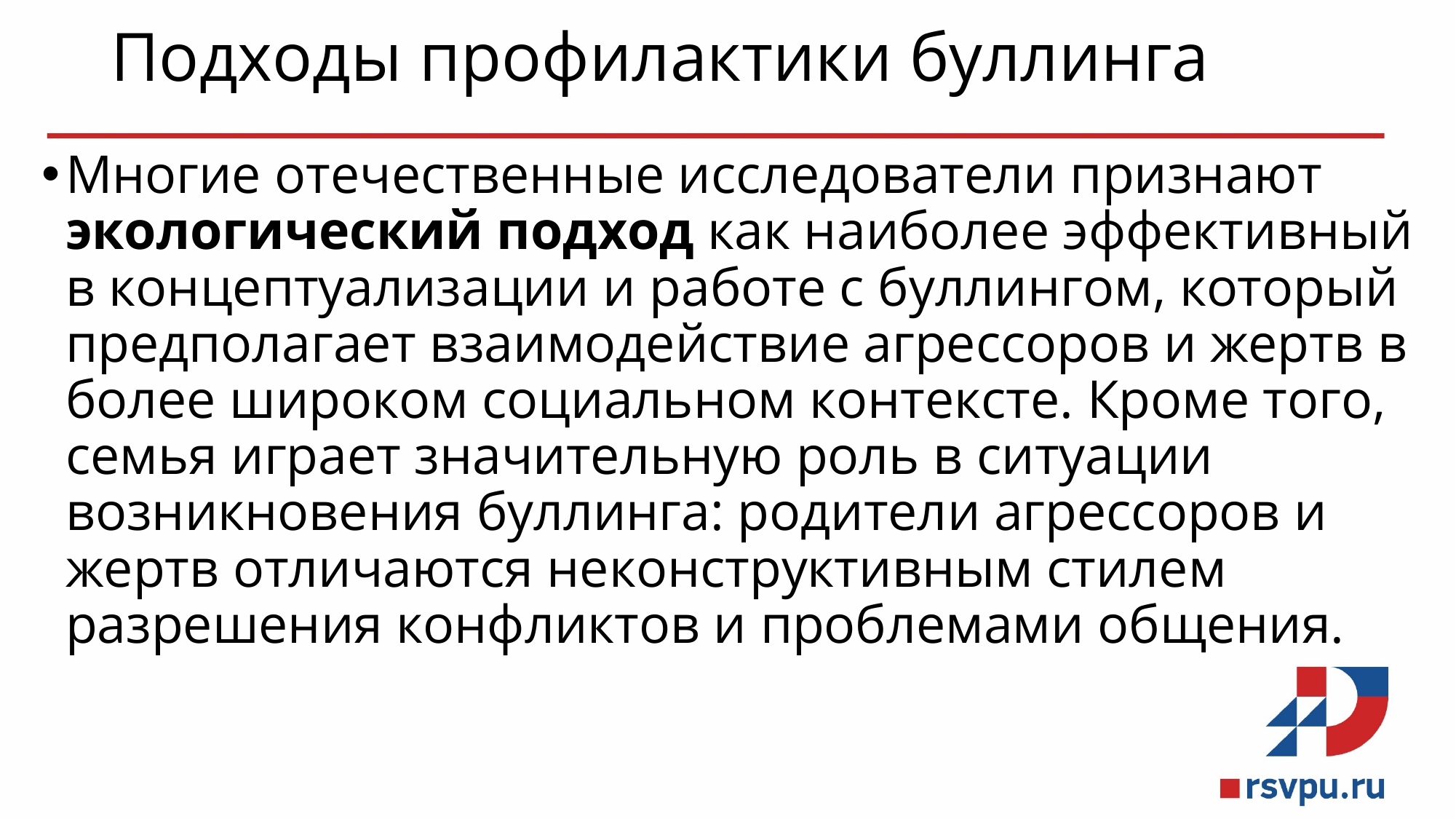

# Подходы профилактики буллинга
Многие отечественные исследователи признают экологический подход как наиболее эффективный в концептуализации и работе с буллингом, который предполагает взаимодействие агрессоров и жертв в более широком социальном контексте. Кроме того, семья играет значительную роль в ситуации возникновения буллинга: родители агрессоров и жертв отличаются неконструктивным стилем разрешения конфликтов и проблемами общения.